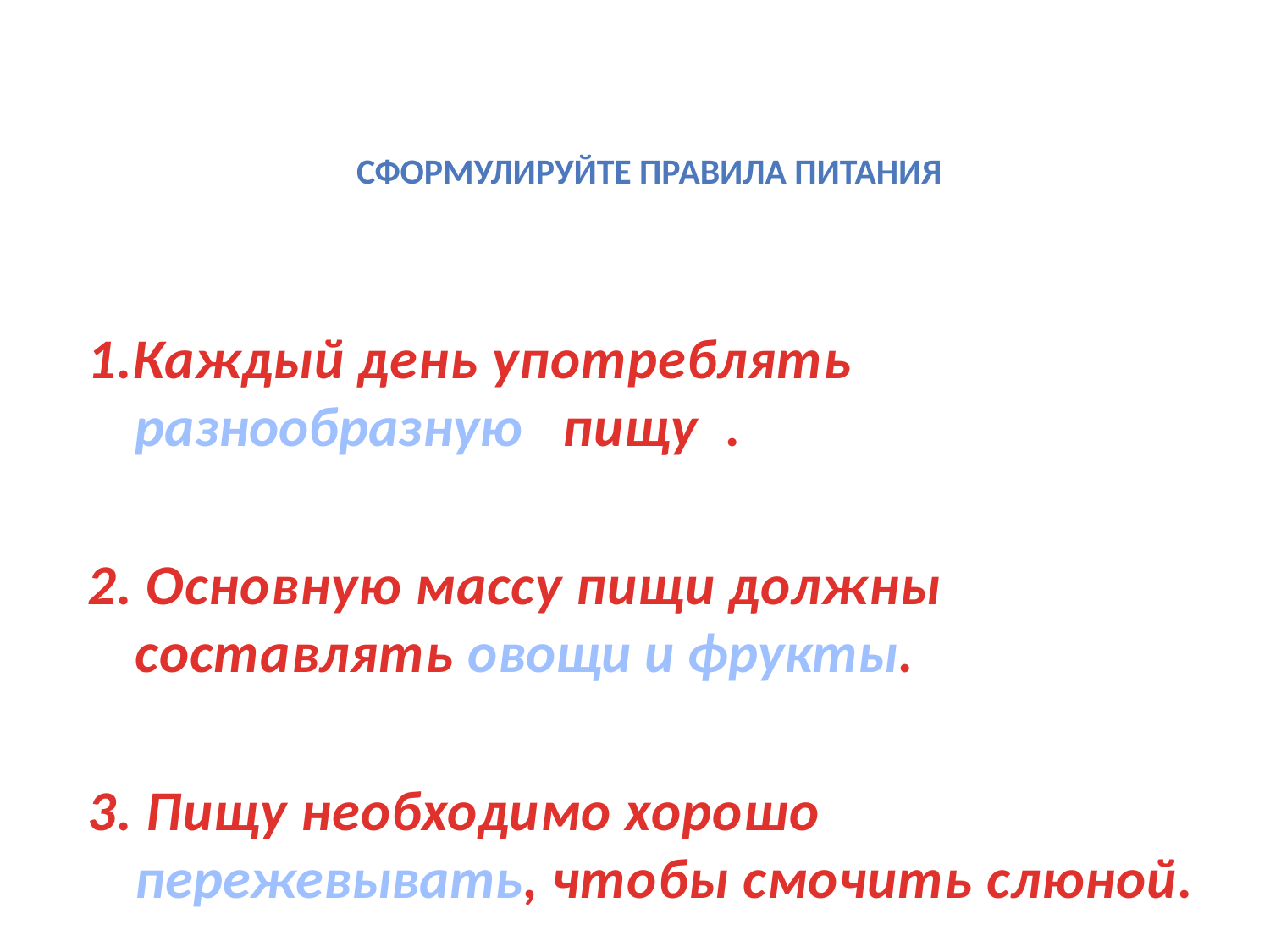

# Сформулируйте правила питания
1.Каждый день употреблять разнообразную   пищу  .

2. Основную массу пищи должны составлять овощи и фрукты.

3. Пищу необходимо хорошо пережевывать, чтобы смочить слюной.